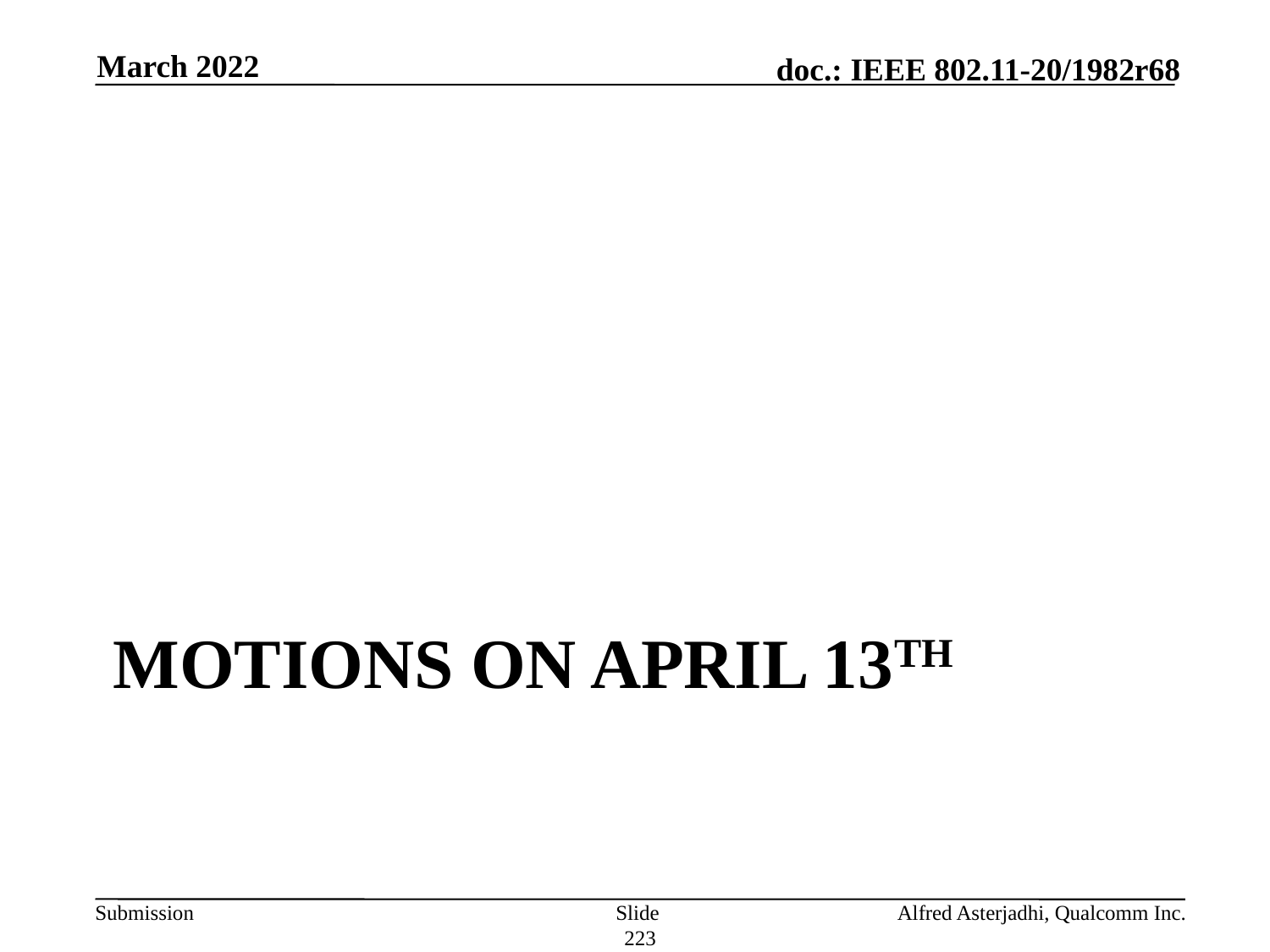

March 2022

# Motions on APRIL 13th
Slide 223
Alfred Asterjadhi, Qualcomm Inc.